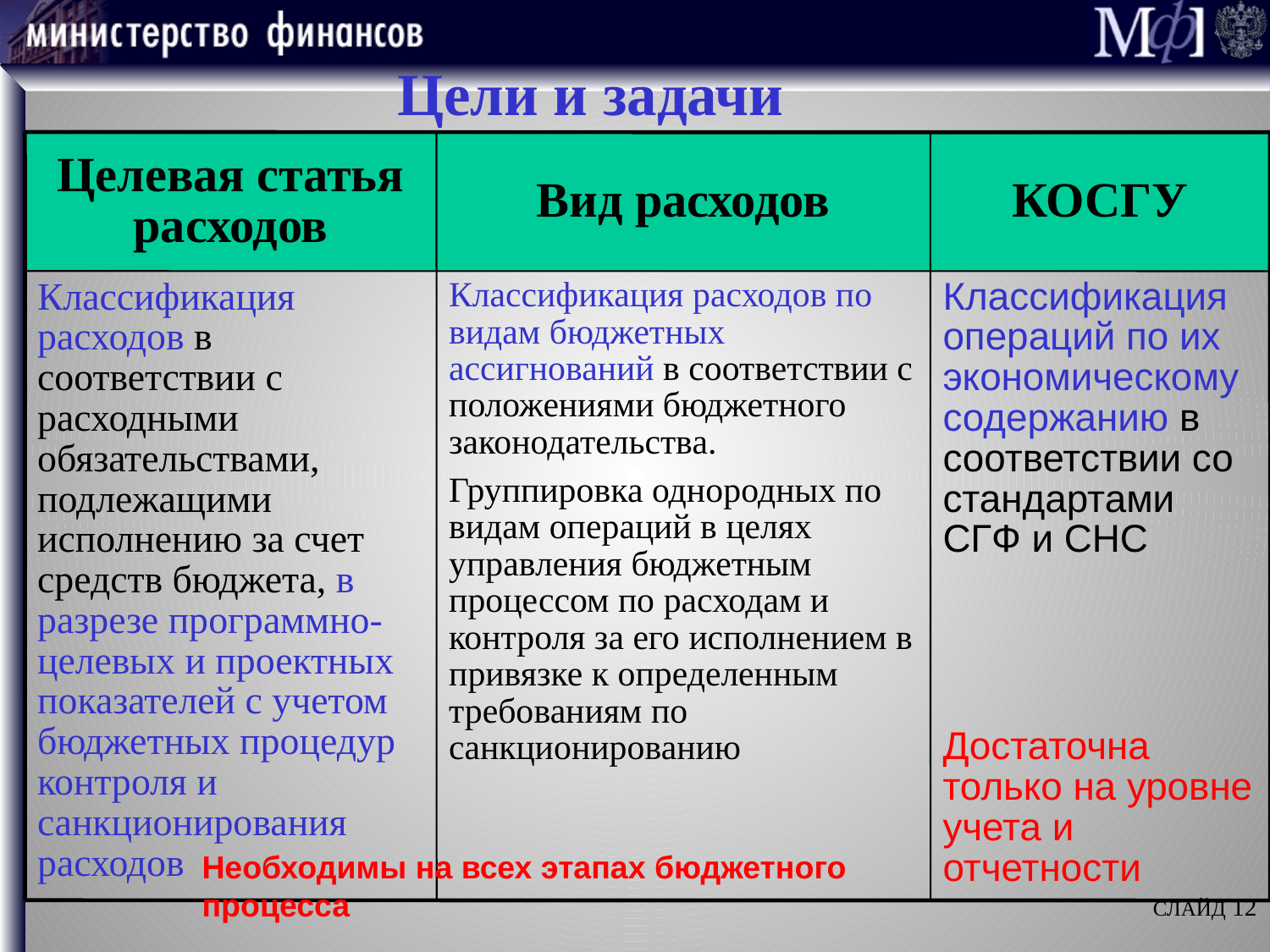

Цели и задачи
Целевая статья расходов

Вид расходов

КОСГУ

Классификация расходов в соответствии с расходными обязательствами, подлежащими исполнению за счет средств бюджета, в разрезе программно-целевых и проектных показателей с учетом бюджетных процедур контроля и санкционирования расходов

Классификация расходов по видам бюджетных ассигнований в соответствии с положениями бюджетного законодательства.
Группировка однородных по видам операций в целях управления бюджетным процессом по расходам и контроля за его исполнением в привязке к определенным требованиям по санкционированию
Классификация операций по их экономическому содержанию в соответствии со стандартами СГФ и СНС

Достаточна только на уровне учета и отчетности

Необходимы на всех этапах бюджетного процесса
СЛАЙД 12